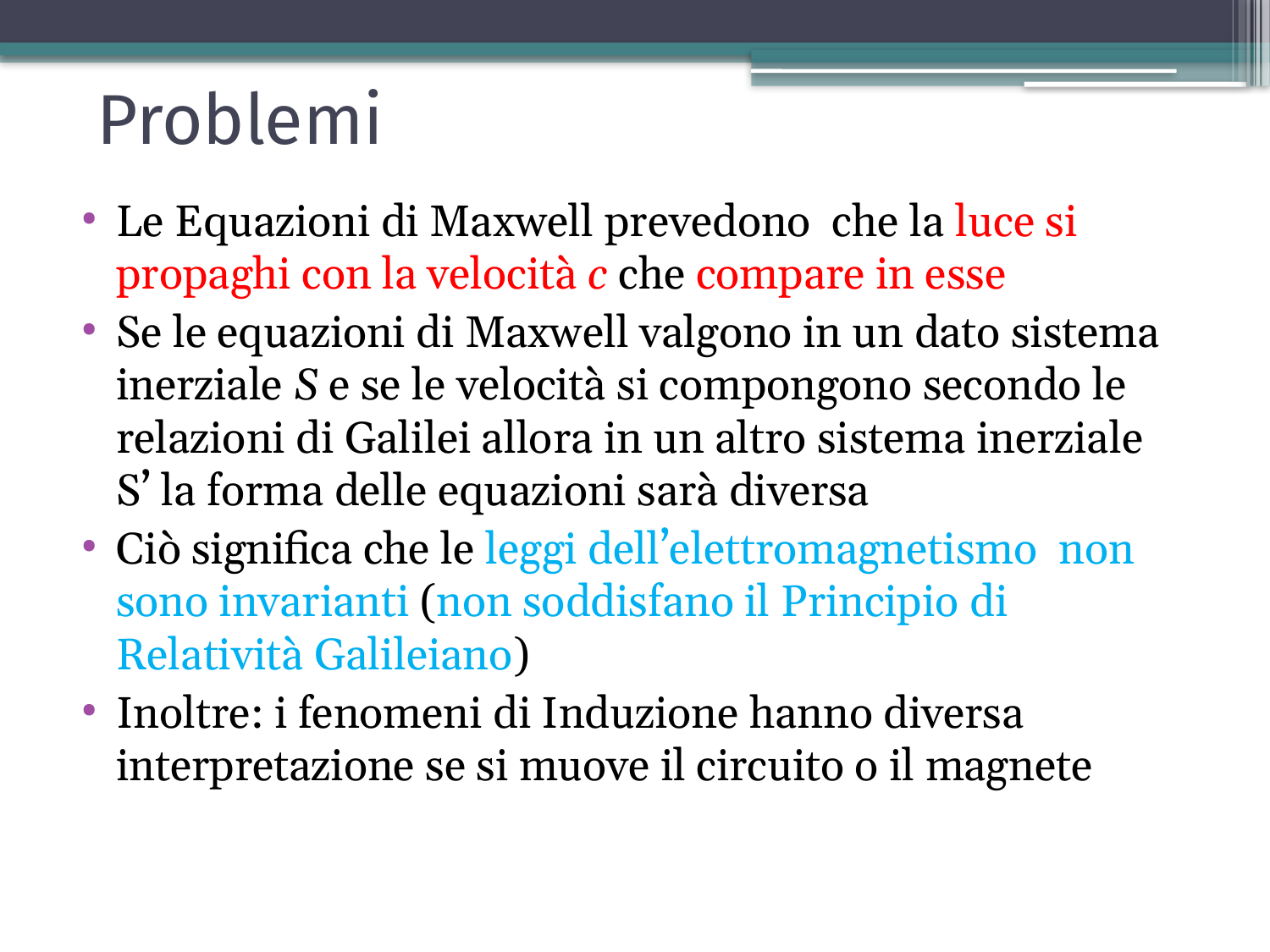

# Problemi
Le Equazioni di Maxwell prevedono  che la luce si propaghi con la velocità c che compare in esse
Se le equazioni di Maxwell valgono in un dato sistema inerziale S e se le velocità si compongono secondo le relazioni di Galilei allora in un altro sistema inerziale S’ la forma delle equazioni sarà diversa
Ciò significa che le leggi dell’elettromagnetismo  non sono invarianti (non soddisfano il Principio di Relatività Galileiano)
Inoltre: i fenomeni di Induzione hanno diversa interpretazione se si muove il circuito o il magnete